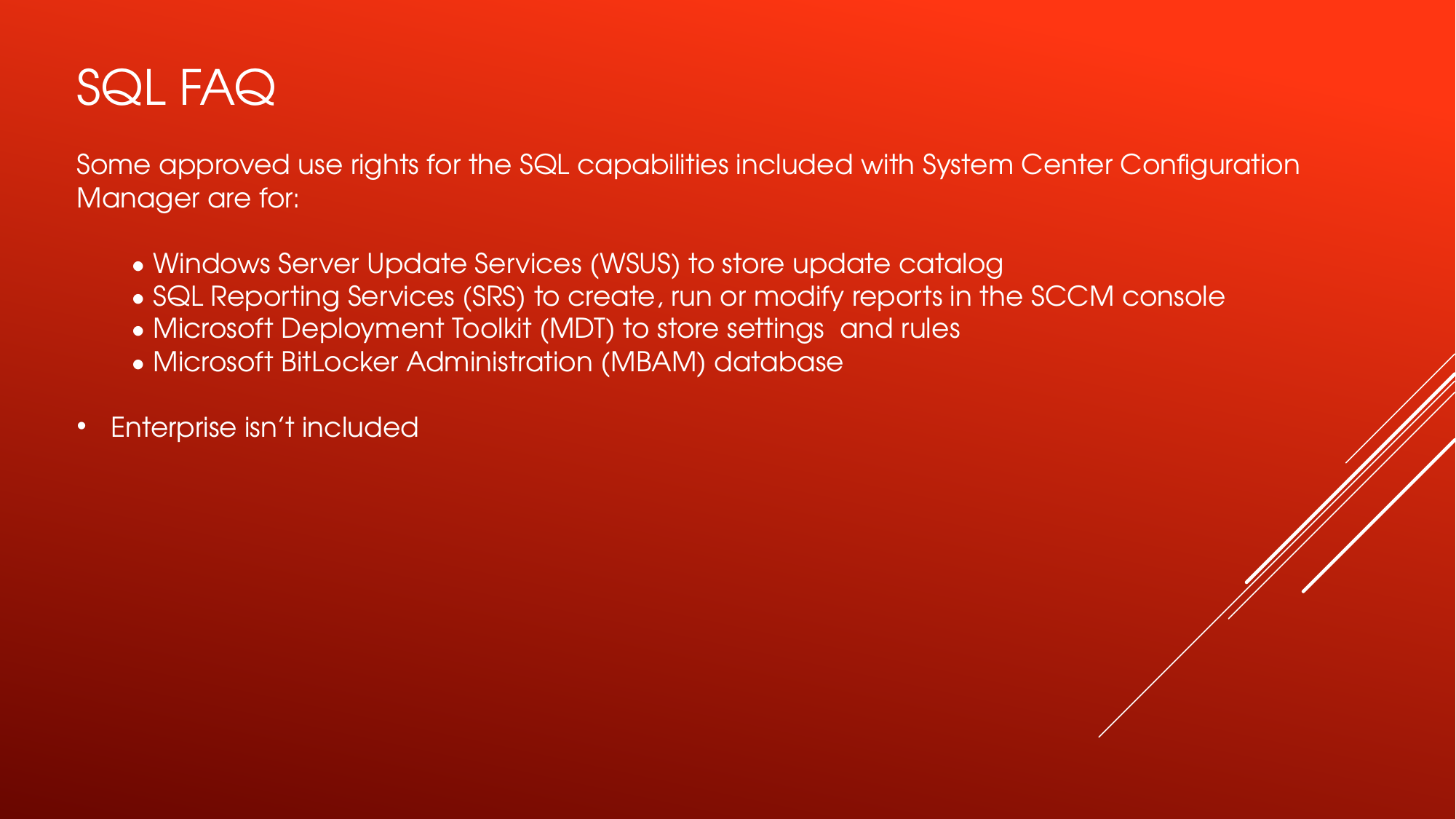

SQL FAQ

Some approved use rights for the SQL capabilities included with System Center Configuration Manager are for:
• Windows Server Update Services (WSUS) to store update catalog
• SQL Reporting Services (SRS) to create, run or modify reports in the SCCM console
• Microsoft Deployment Toolkit (MDT) to store settings  and rules
• Microsoft BitLocker Administration (MBAM) database

Enterprise isn’t included